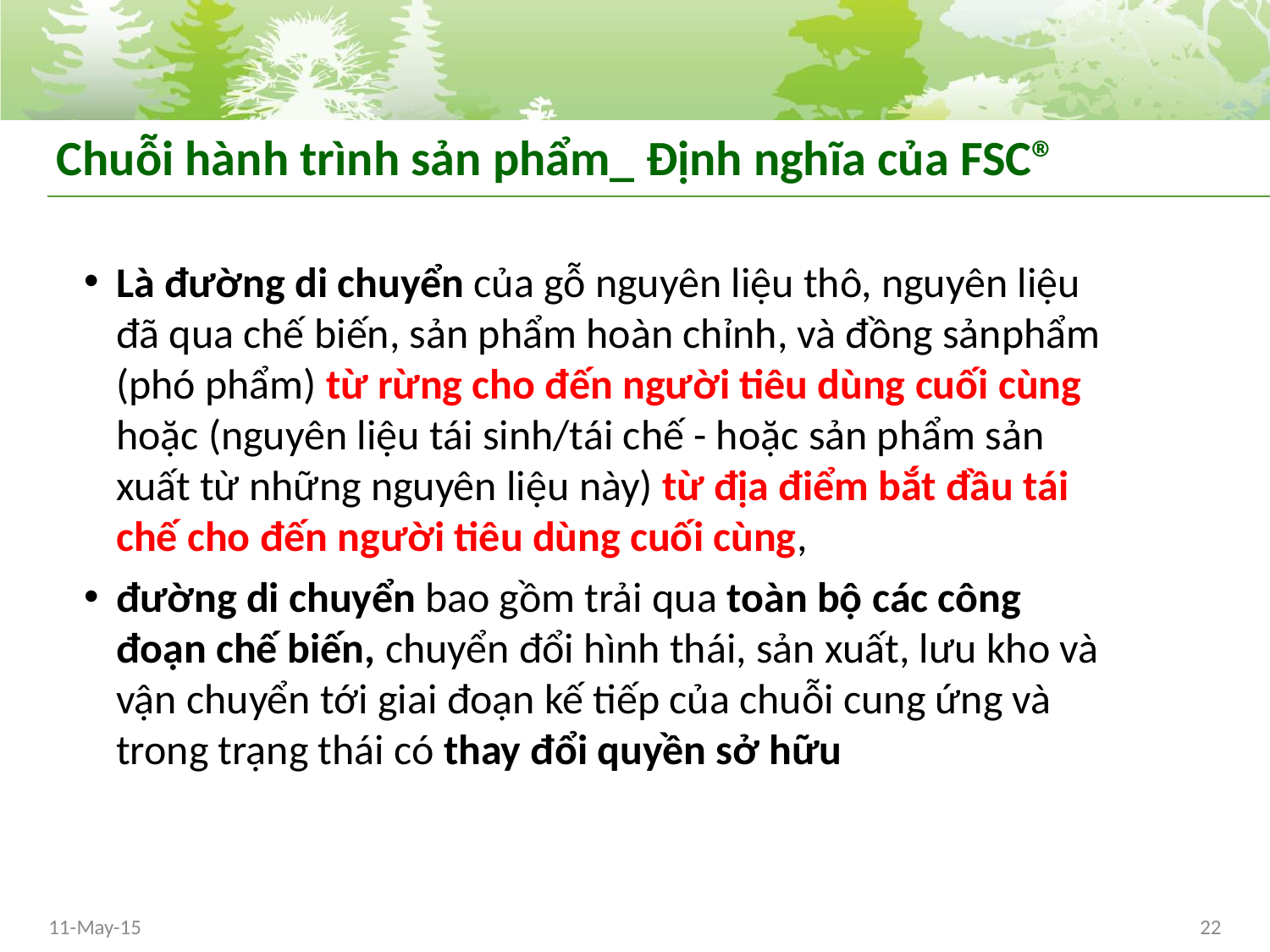

# Chuỗi hành trình sản phẩm_ Định nghĩa của FSC®
Là đường di chuyển của gỗ nguyên liệu thô, nguyên liệu đã qua chế biến, sản phẩm hoàn chỉnh, và đồng sảnphẩm (phó phẩm) từ rừng cho đến người tiêu dùng cuối cùng hoặc (nguyên liệu tái sinh/tái chế - hoặc sản phẩm sản xuất từ những nguyên liệu này) từ địa điểm bắt đầu tái chế cho đến người tiêu dùng cuối cùng,
đường di chuyển bao gồm trải qua toàn bộ các công đoạn chế biến, chuyển đổi hình thái, sản xuất, lưu kho và vận chuyển tới giai đoạn kế tiếp của chuỗi cung ứng và trong trạng thái có thay đổi quyền sở hữu
11-May-15
22